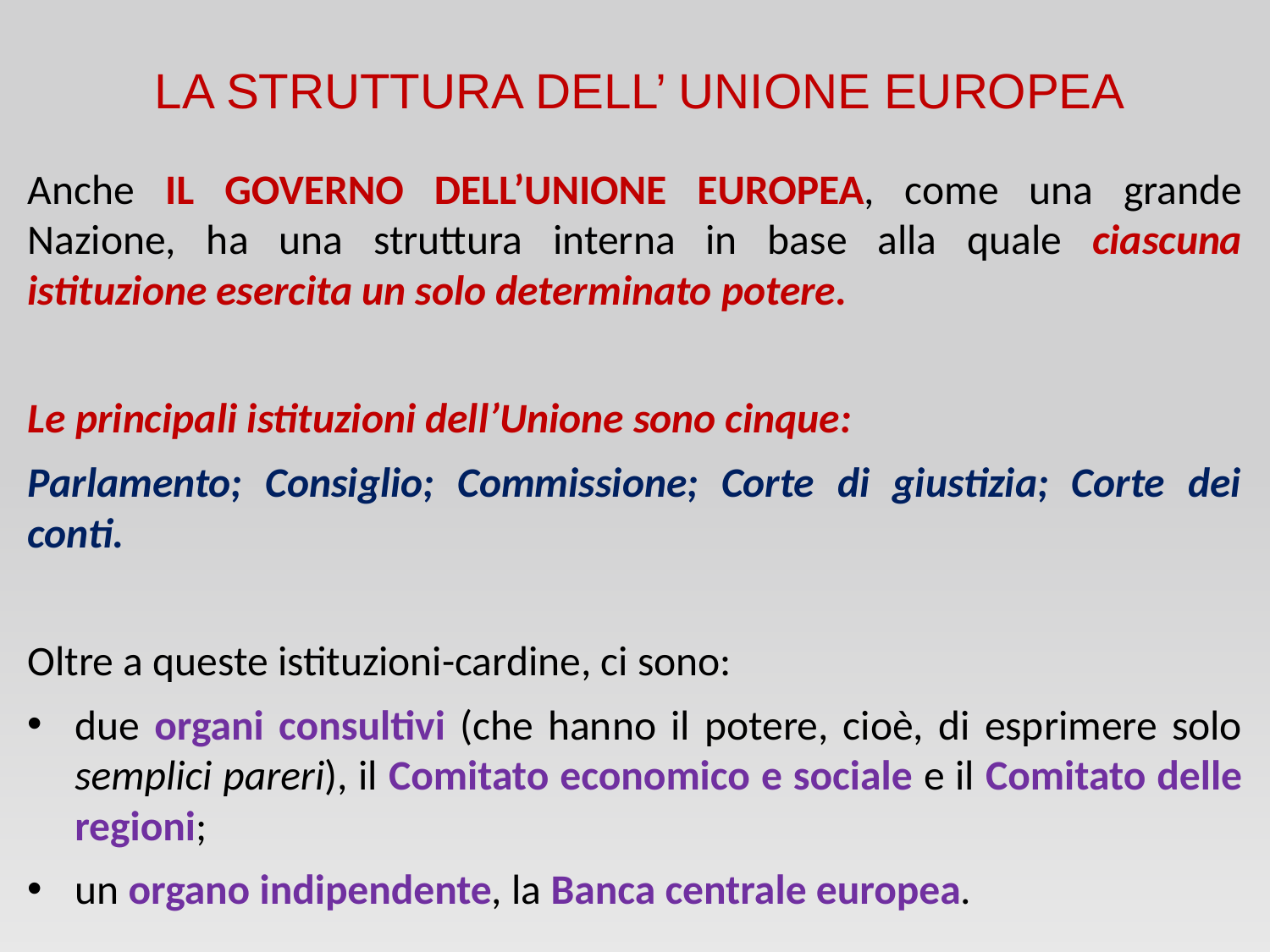

# La struttura dell’ unione europea
Anche IL GOVERNO DELL’UNIONE EUROPEA, come una grande Nazione, ha una struttura interna in base alla quale ciascuna istituzione esercita un solo determinato potere.

Le principali istituzioni dell’Unione sono cinque:
Parlamento; Consiglio; Commissione; Corte di giustizia; Corte dei conti.

Oltre a queste istituzioni-cardine, ci sono:
due organi consultivi (che hanno il potere, cioè, di esprimere solo semplici pareri), il Comitato economico e sociale e il Comitato delle regioni;
un organo indipendente, la Banca centrale europea.